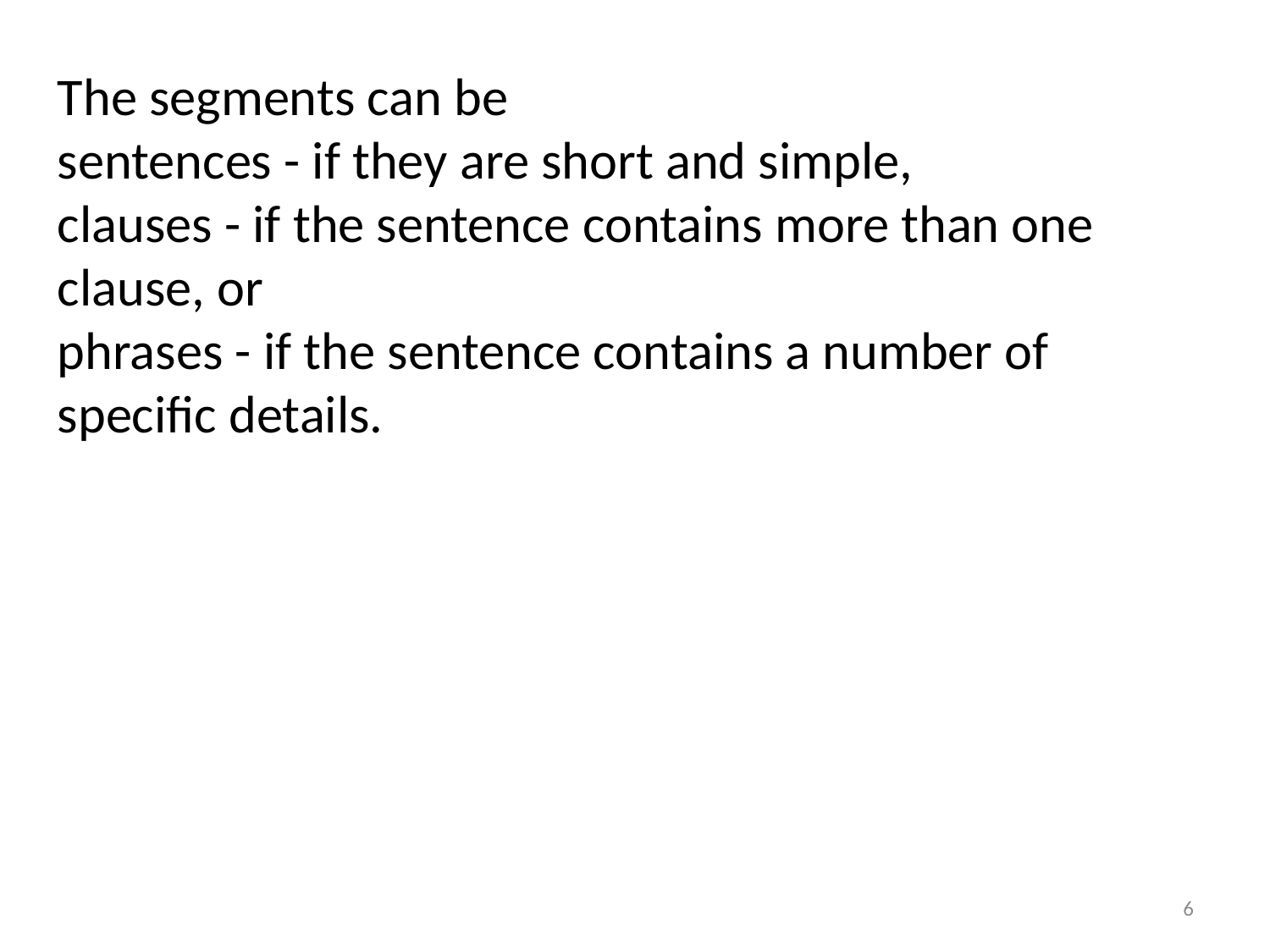

The segments can be
sentences - if they are short and simple,
clauses - if the sentence contains more than one clause, or
phrases - if the sentence contains a number of specific details.

6